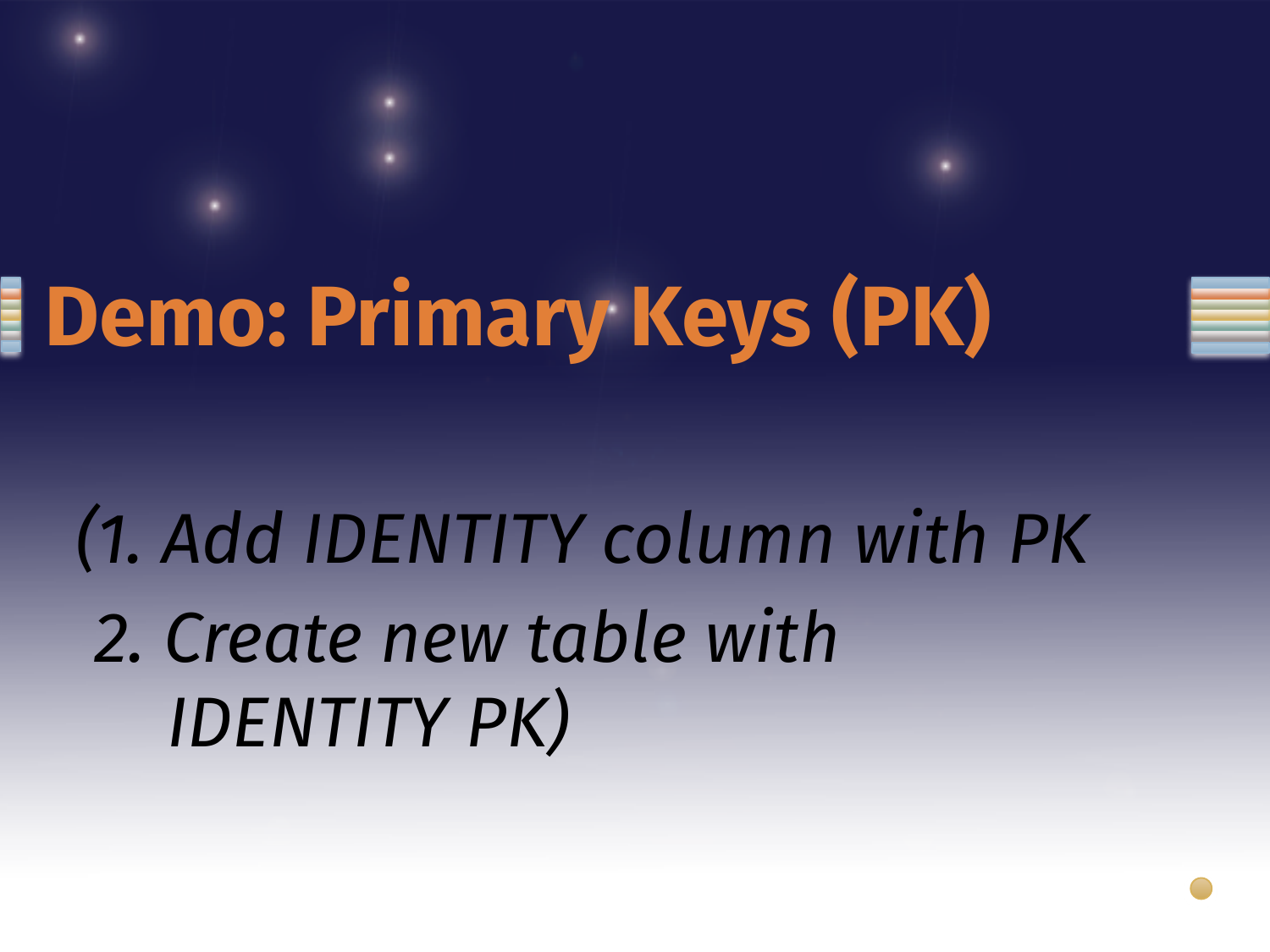

# Demo: Primary Keys (PK)

(1. Add IDENTITY column with PK
 2. Create new table with
     IDENTITY PK)